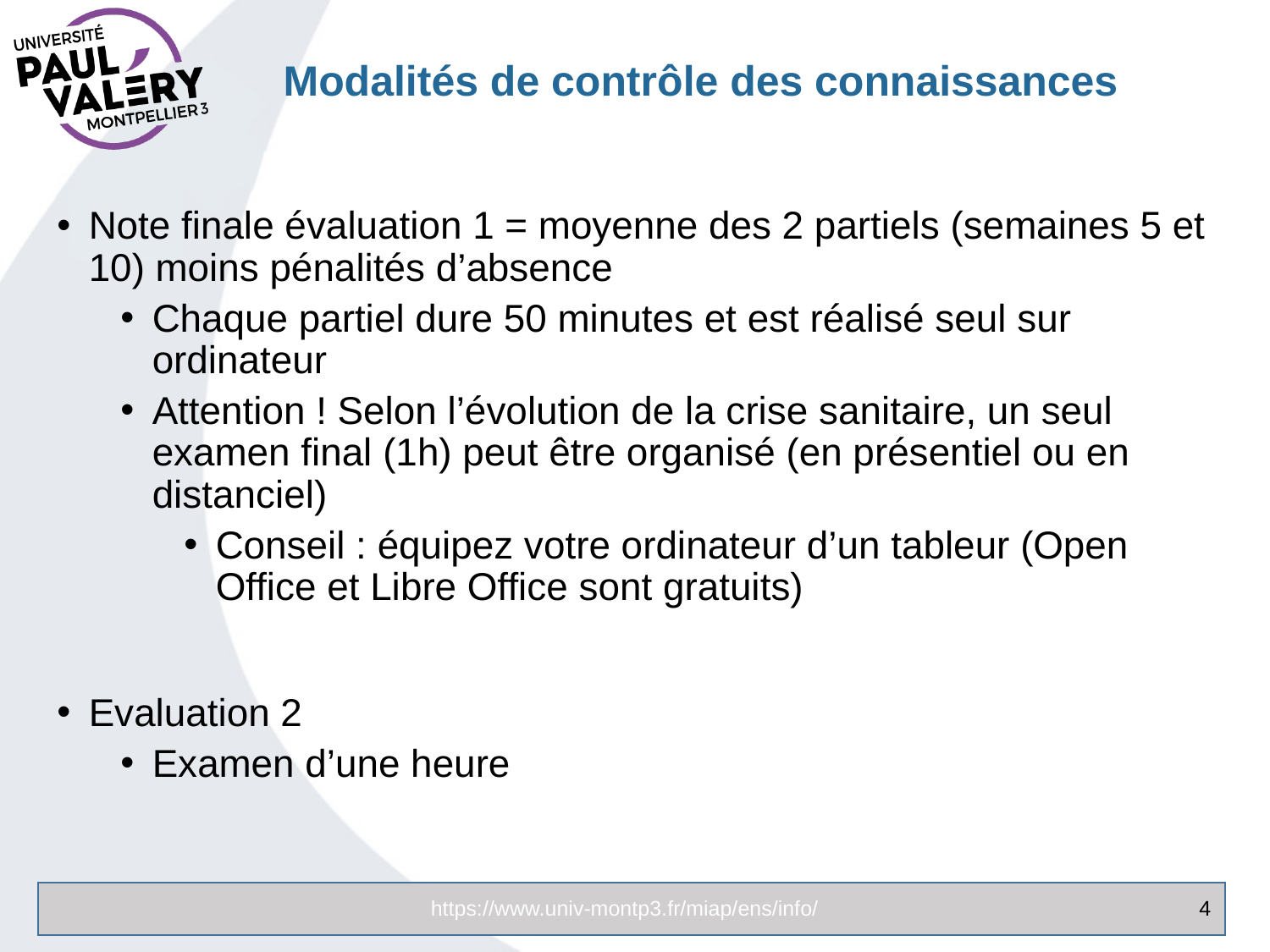

# Modalités de contrôle des connaissances
Note finale évaluation 1 = moyenne des 2 partiels (semaines 5 et 10) moins pénalités d’absence
Chaque partiel dure 50 minutes et est réalisé seul sur ordinateur
Attention ! Selon l’évolution de la crise sanitaire, un seul examen final (1h) peut être organisé (en présentiel ou en distanciel)
Conseil : équipez votre ordinateur d’un tableur (Open Office et Libre Office sont gratuits)

Evaluation 2
Examen d’une heure
https://www.univ-montp3.fr/miap/ens/info/
4